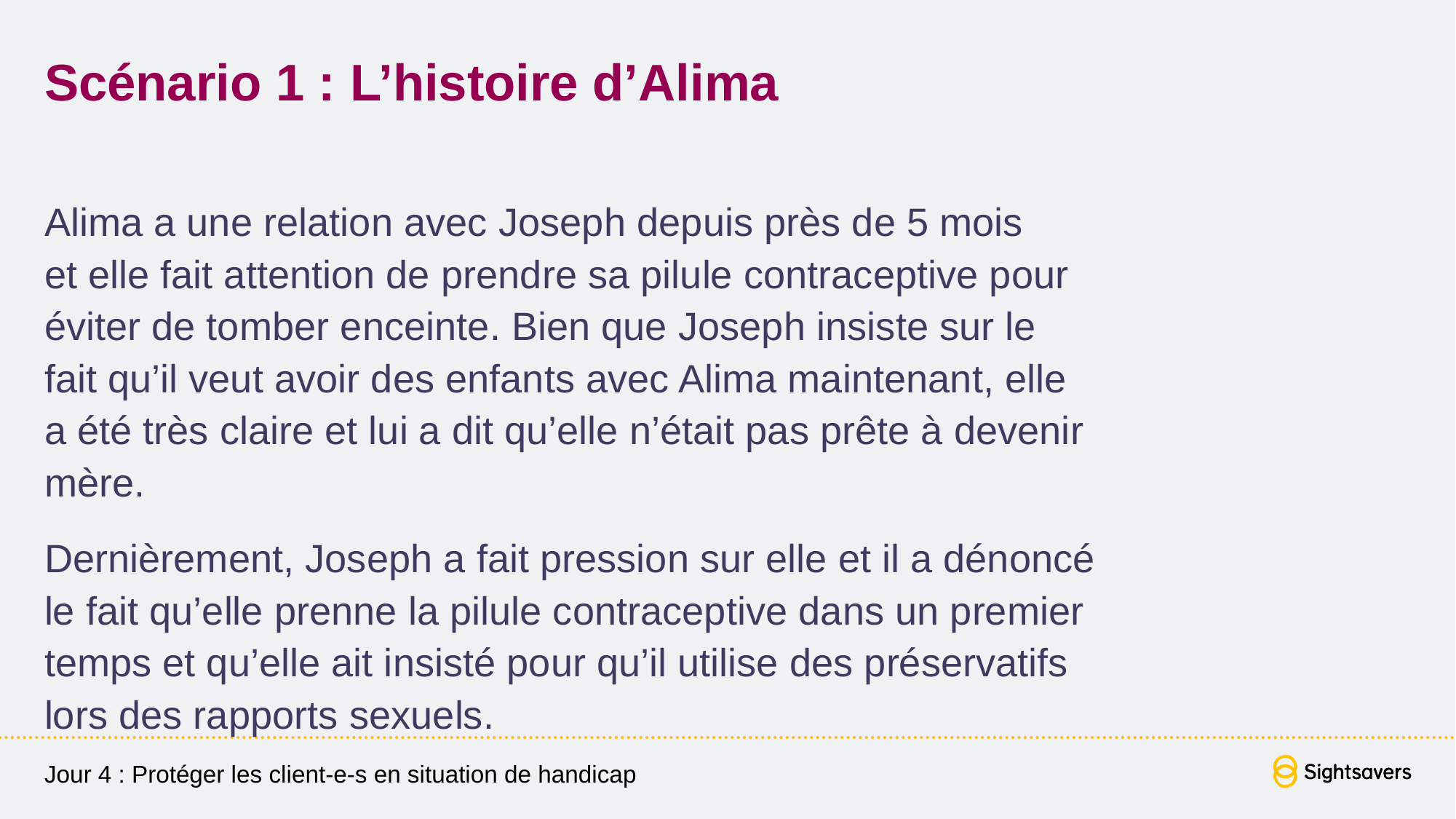

# Scénario 1 : L’histoire d’Alima
Alima a une relation avec Joseph depuis près de 5 mois
et elle fait attention de prendre sa pilule contraceptive pour
éviter de tomber enceinte. Bien que Joseph insiste sur le
fait qu’il veut avoir des enfants avec Alima maintenant, elle
a été très claire et lui a dit qu’elle n’était pas prête à devenir mère.
Dernièrement, Joseph a fait pression sur elle et il a dénoncé
le fait qu’elle prenne la pilule contraceptive dans un premier temps et qu’elle ait insisté pour qu’il utilise des préservatifs
lors des rapports sexuels.
Jour 4 : Protéger les client-e-s en situation de handicap